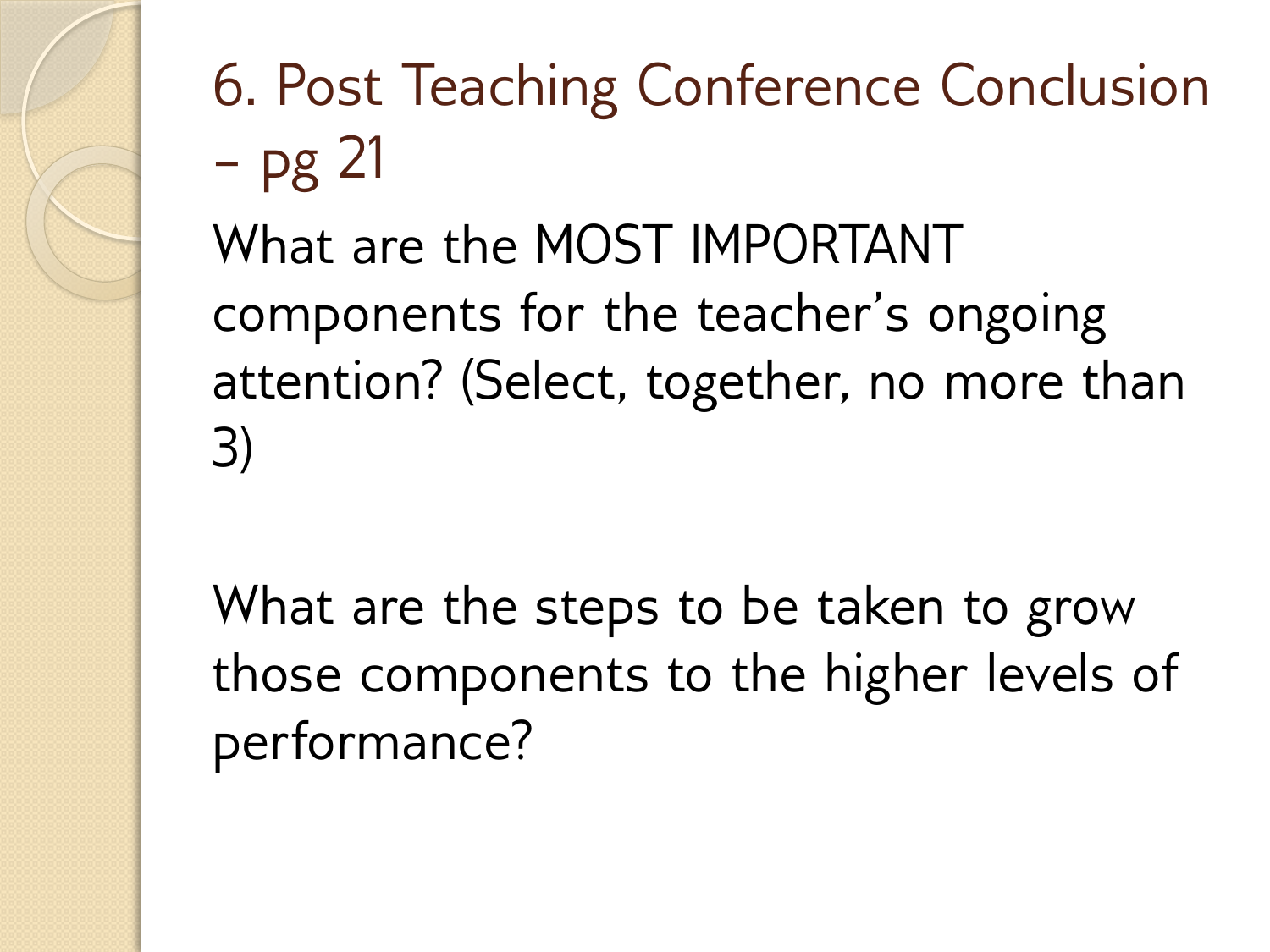

# 6. Post Teaching Conference Conclusion – pg 21
What are the MOST IMPORTANT components for the teacher’s ongoing attention? (Select, together, no more than 3)

What are the steps to be taken to grow those components to the higher levels of performance?